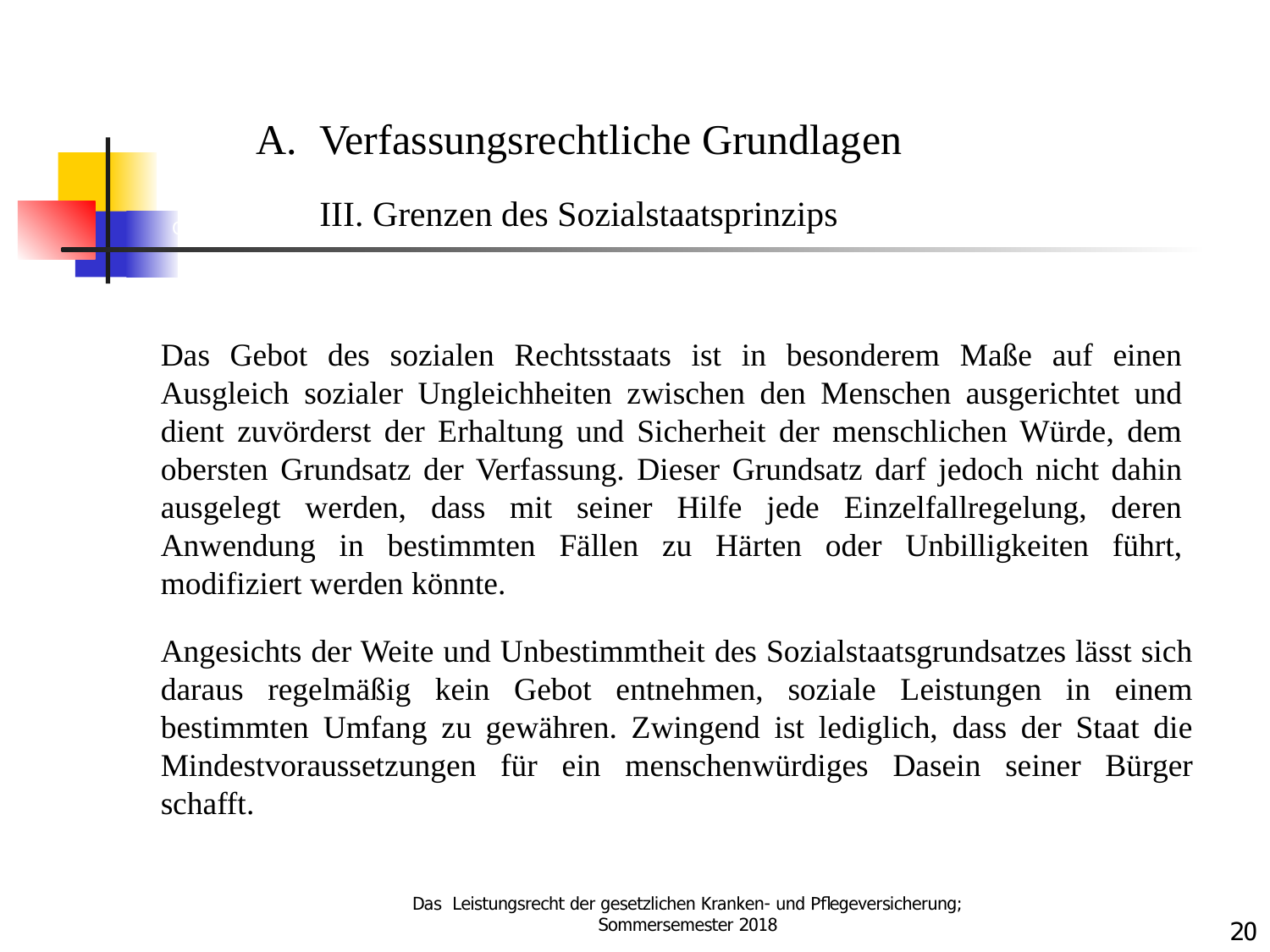

Grenzen
Verfassungsrechtliche Grundlagen
	III. Grenzen des Sozialstaatsprinzips
Das Gebot des sozialen Rechtsstaats ist in besonderem Maße auf einen Ausgleich sozialer Ungleichheiten zwischen den Menschen ausgerichtet und dient zuvörderst der Erhaltung und Sicherheit der menschlichen Würde, dem obersten Grundsatz der Verfassung. Dieser Grundsatz darf jedoch nicht dahin ausgelegt werden, dass mit seiner Hilfe jede Einzelfallregelung, deren Anwendung in bestimmten Fällen zu Härten oder Unbilligkeiten führt, modifiziert werden könnte.
Angesichts der Weite und Unbestimmtheit des Sozialstaatsgrundsatzes lässt sich daraus regelmäßig kein Gebot entnehmen, soziale Leistungen in einem bestimmten Umfang zu gewähren. Zwingend ist lediglich, dass der Staat die Mindestvoraussetzungen für ein menschenwürdiges Dasein seiner Bürger schafft.
Das  Leistungsrecht der gesetzlichen Kranken- und Pflegeversicherung; Sommersemester 2018
20